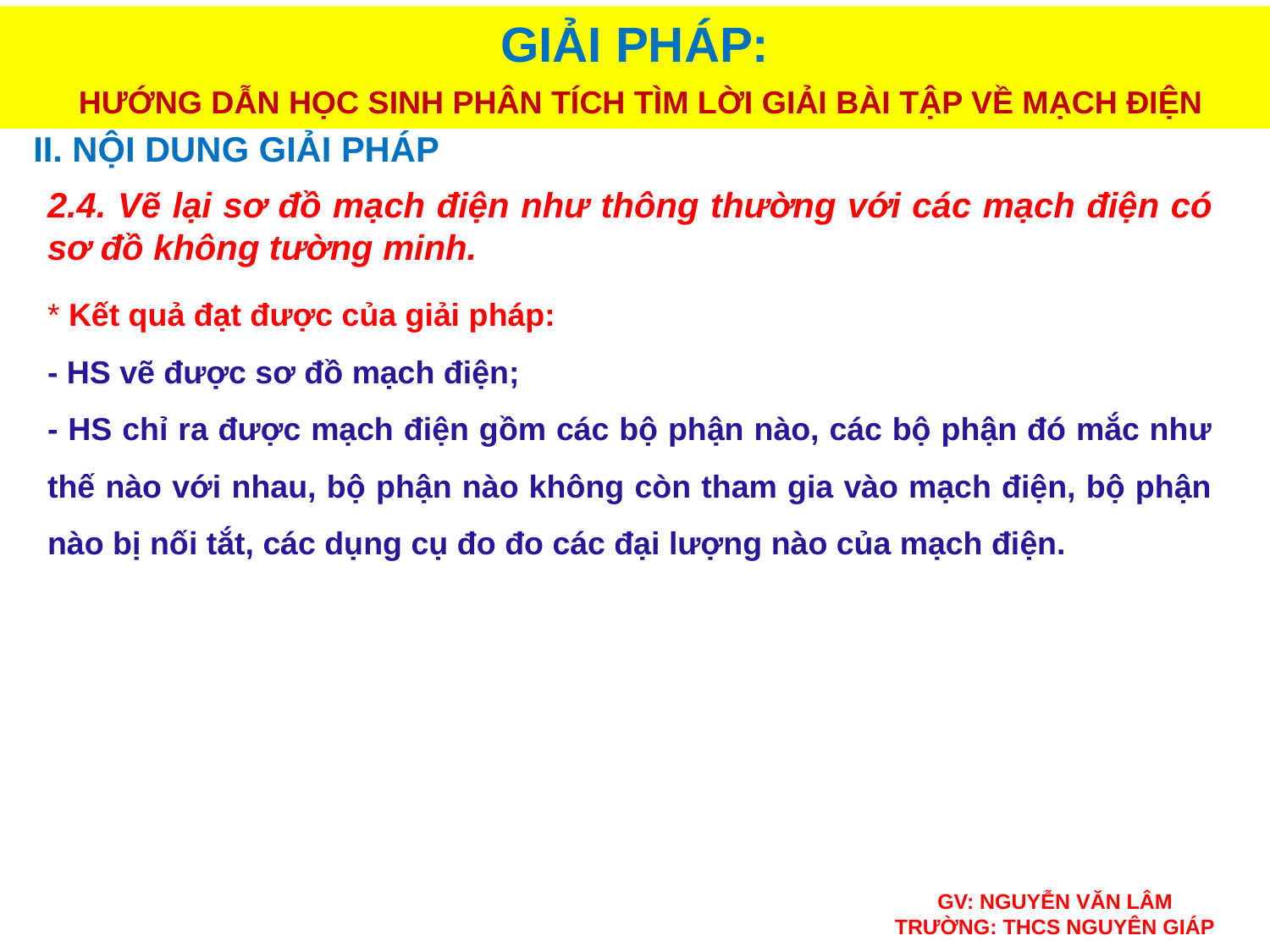

GIẢI PHÁP:
 HƯỚNG DẪN HỌC SINH PHÂN TÍCH TÌM LỜI GIẢI BÀI TẬP VỀ MẠCH ĐIỆN
II. NỘI DUNG GIẢI PHÁP
2.4. Vẽ lại sơ đồ mạch điện như thông thường với các mạch điện có sơ đồ không tường minh.

* Kết quả đạt được của giải pháp:
- HS vẽ được sơ đồ mạch điện;
- HS chỉ ra được mạch điện gồm các bộ phận nào, các bộ phận đó mắc như thế nào với nhau, bộ phận nào không còn tham gia vào mạch điện, bộ phận nào bị nối tắt, các dụng cụ đo đo các đại lượng nào của mạch điện.
GV: NGUYỄN VĂN LÂM
TRƯỜNG: THCS NGUYÊN GIÁP